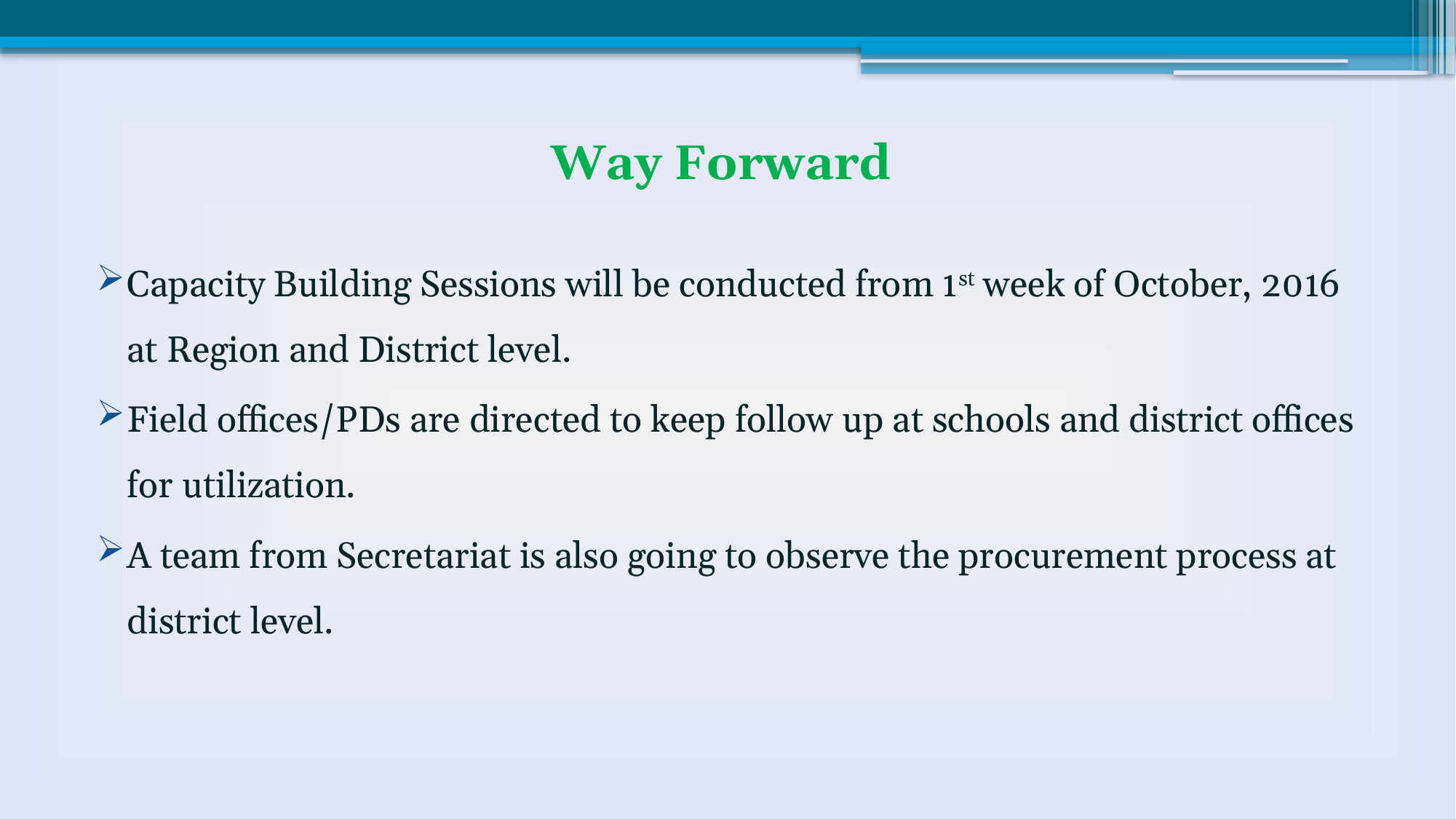

# Way Forward
Capacity Building Sessions will be conducted from 1st week of October, 2016 at Region and District level.
Field offices/PDs are directed to keep follow up at schools and district offices for utilization.
A team from Secretariat is also going to observe the procurement process at district level.